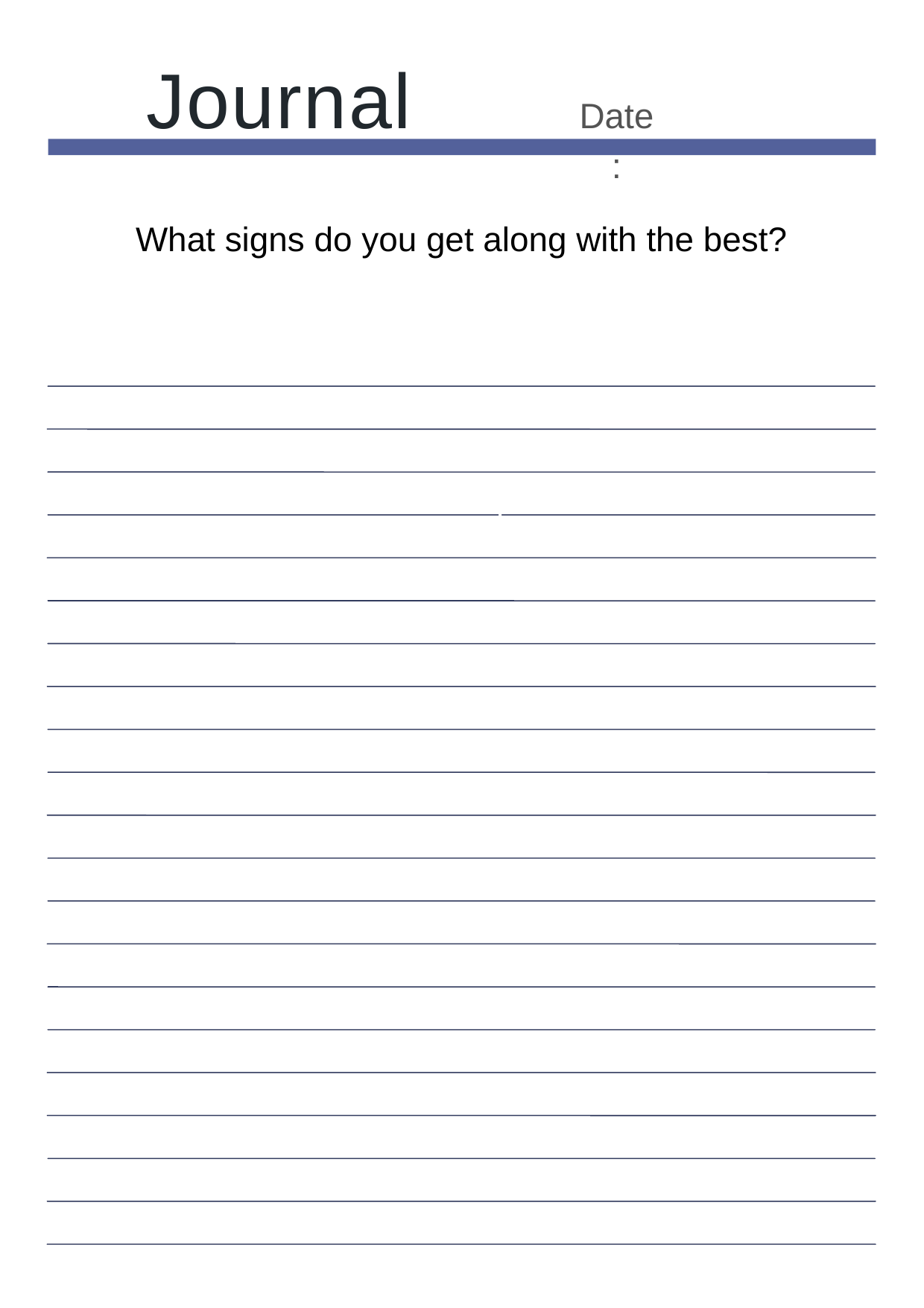

Journal
Date:

What signs do you get along with the best?

Journal Prompt Here